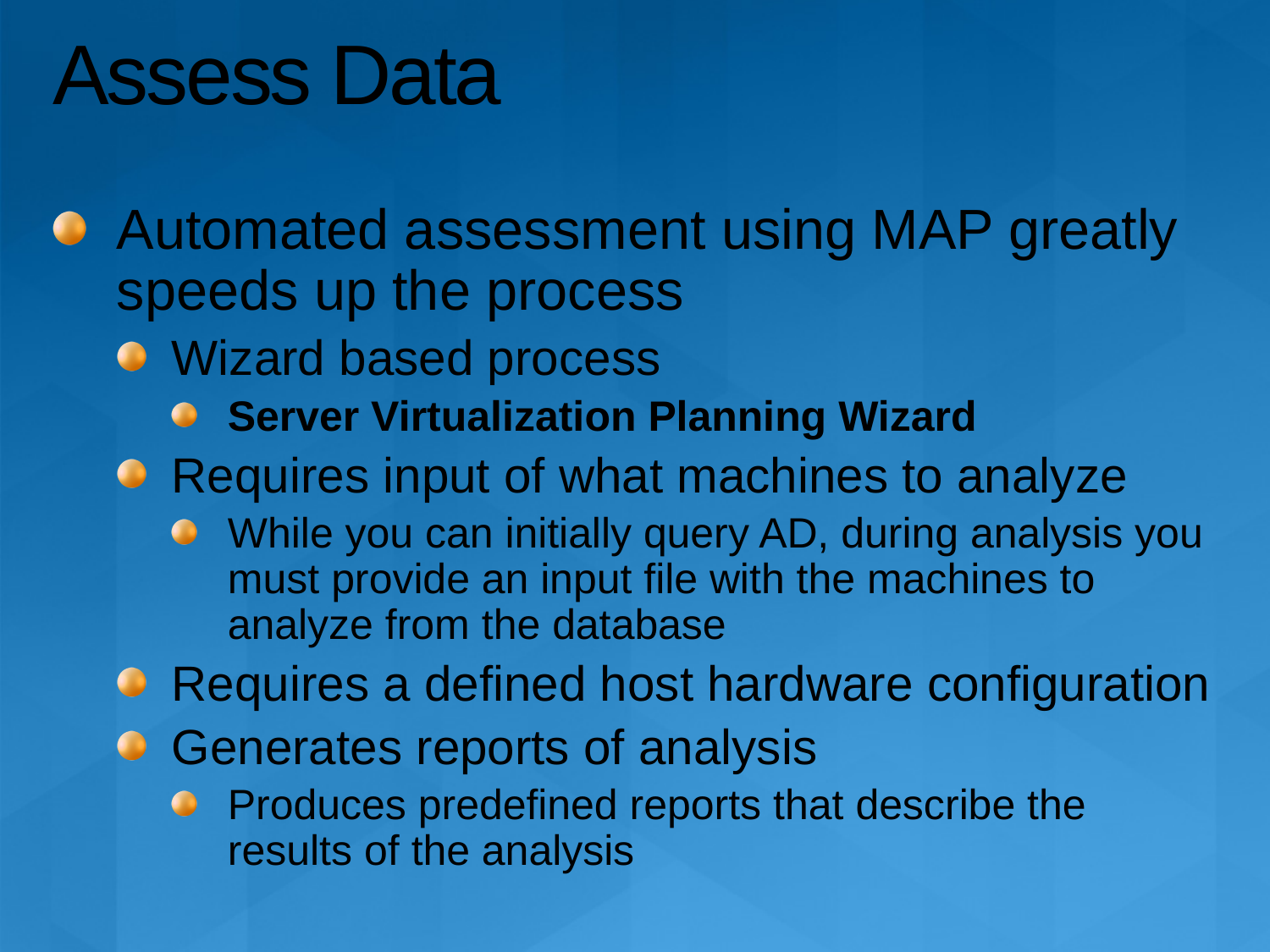

# Assess Data
Automated assessment using MAP greatly speeds up the process
Wizard based process
Server Virtualization Planning Wizard
Requires input of what machines to analyze
While you can initially query AD, during analysis you must provide an input file with the machines to analyze from the database
Requires a defined host hardware configuration
Generates reports of analysis
Produces predefined reports that describe the results of the analysis